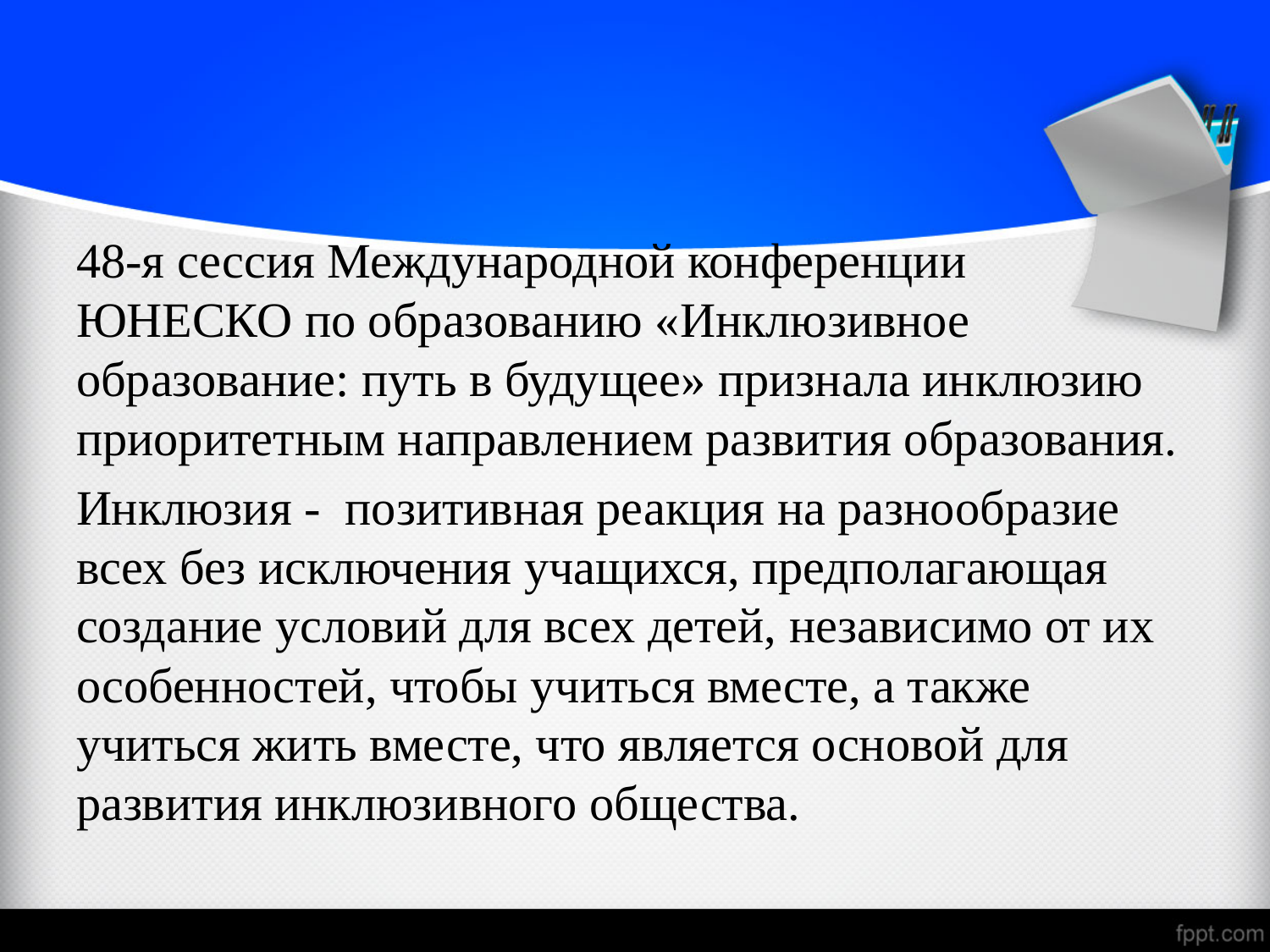

#
48-я сессия Международной конференции ЮНЕСКО по образованию «Инклюзивное образование: путь в будущее» признала инклюзию приоритетным направлением развития образования.
Инклюзия -  позитивная реакция на разнообразие всех без исключения учащихся, предполагающая создание условий для всех детей, независимо от их особенностей, чтобы учиться вместе, а также учиться жить вместе, что является основой для развития инклюзивного общества.